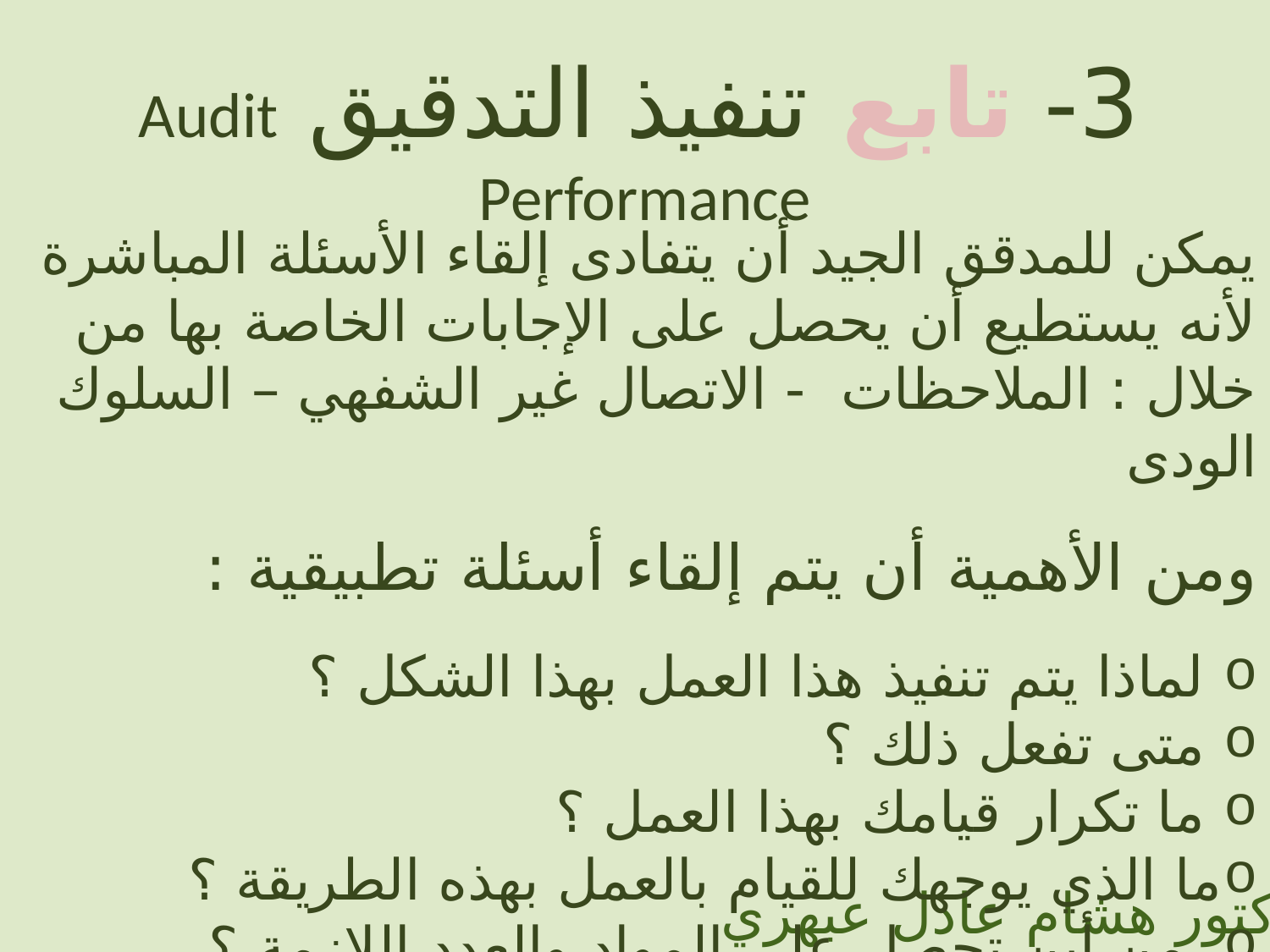

3- تابع تنفيذ التدقيق Audit Performance
يمكن للمدقق الجيد أن يتفادى إلقاء الأسئلة المباشرة لأنه يستطيع أن يحصل على الإجابات الخاصة بها من خلال : الملاحظات  - الاتصال غير الشفهي – السلوك الودى

ومن الأهمية أن يتم إلقاء أسئلة تطبيقية :

 لماذا يتم تنفيذ هذا العمل بهذا الشكل ؟
 متى تفعل ذلك ؟
 ما تكرار قيامك بهذا العمل ؟
ما الذي يوجهك للقيام بالعمل بهذه الطريقة ؟
  من أين تحصل على المواد والعدد اللازمة ؟
الدكتور هشام عادل عبهري